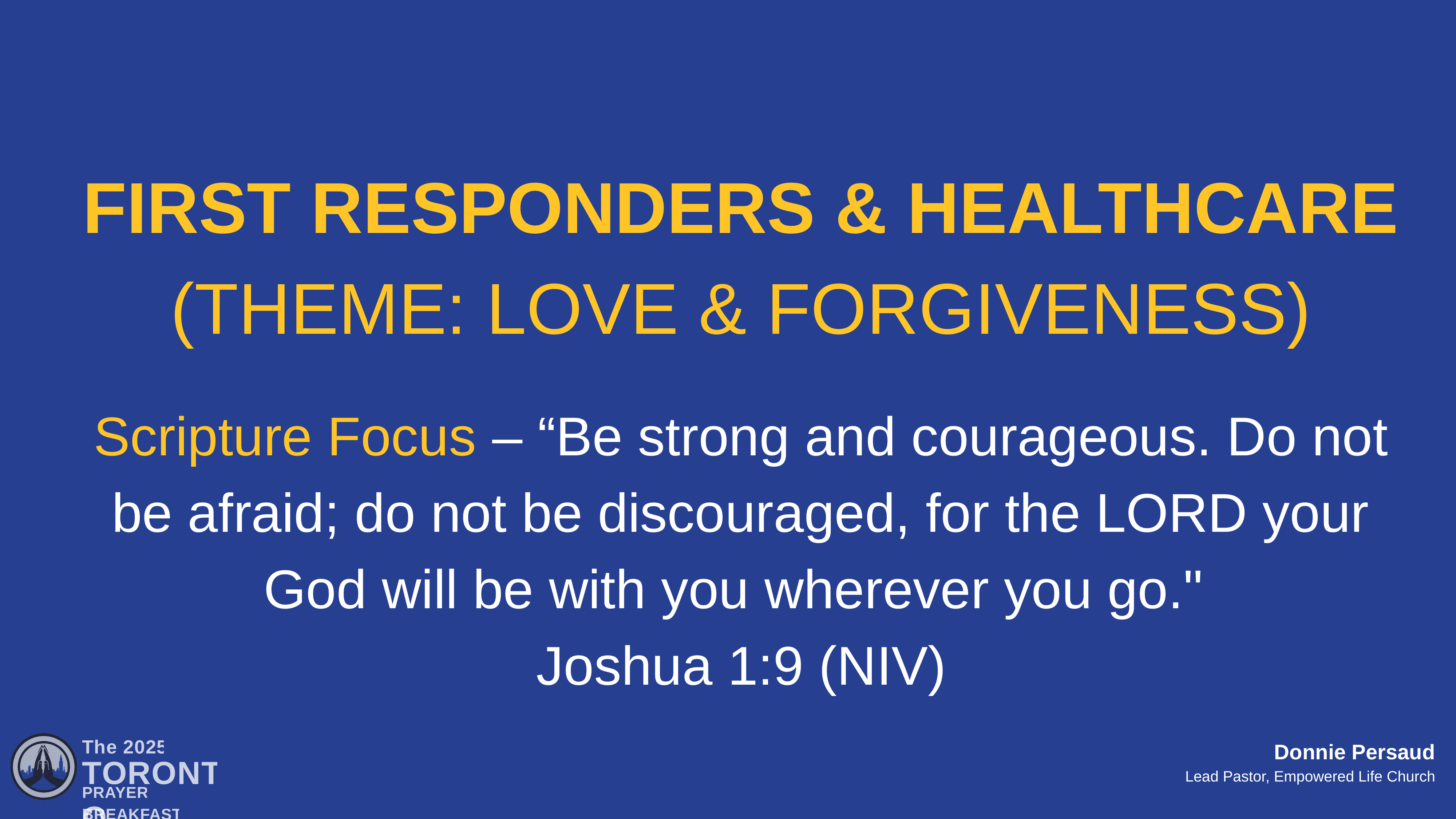

FIRST RESPONDERS & HEALTHCARE (THEME: LOVE & FORGIVENESS)
Scripture Focus – “Be strong and courageous. Do not be afraid; do not be discouraged, for the LORD your God will be with you wherever you go."
Joshua 1:9 (NIV)

The 2025
TORONTO
PRAYER BREAKFAST
Donnie Persaud
Lead Pastor, Empowered Life Church